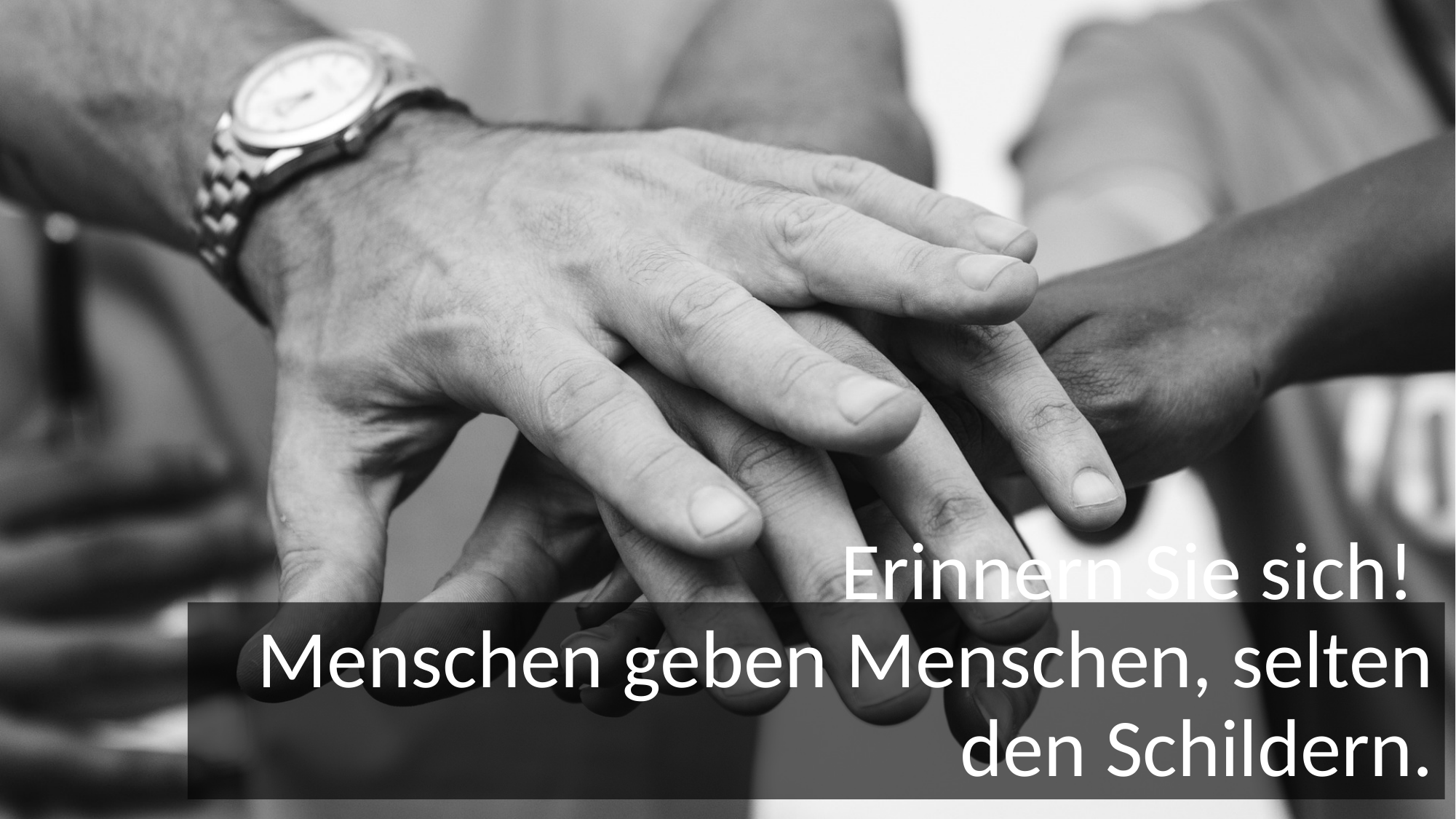

Erinnern Sie sich!
Menschen geben Menschen, selten den Schildern.